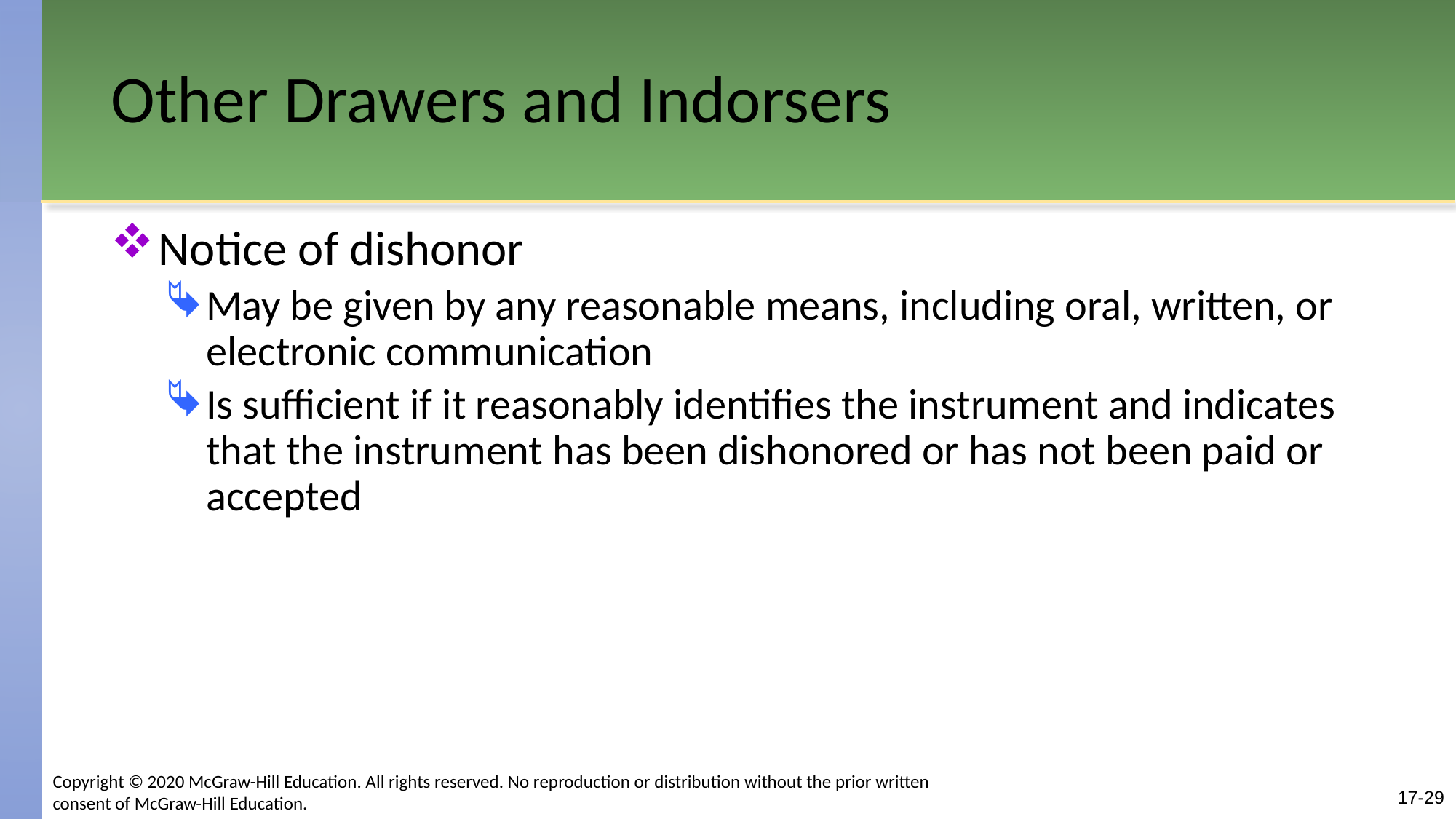

# Other Drawers and Indorsers
Notice of dishonor
May be given by any reasonable means, including oral, written, or electronic communication
Is sufficient if it reasonably identifies the instrument and indicates that the instrument has been dishonored or has not been paid or accepted
17-29
Copyright © 2020 McGraw-Hill Education. All rights reserved. No reproduction or distribution without the prior written consent of McGraw-Hill Education.